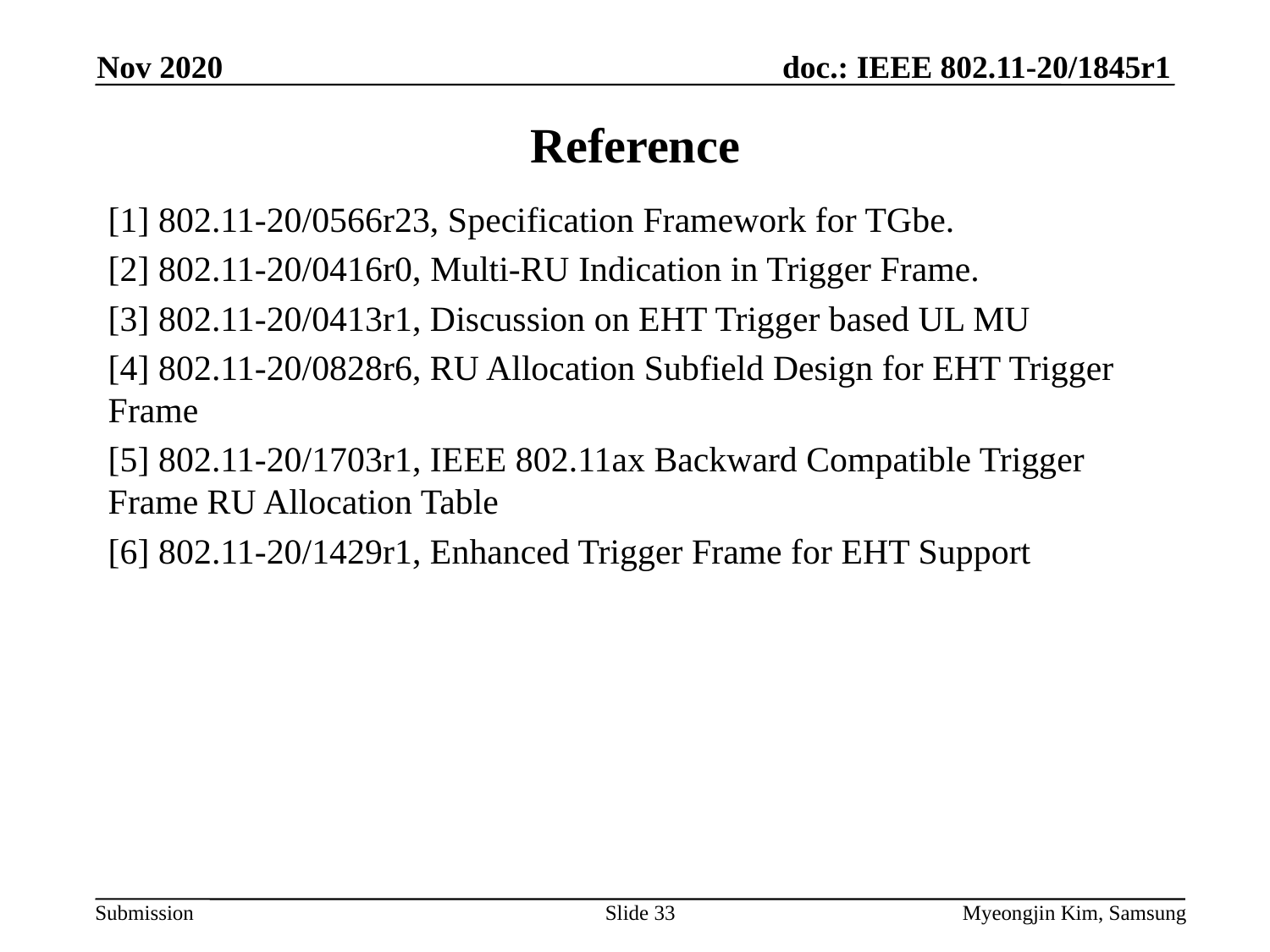

Nov 2020
# Reference
[1] 802.11-20/0566r23, Specification Framework for TGbe.
[2] 802.11-20/0416r0, Multi-RU Indication in Trigger Frame.
[3] 802.11-20/0413r1, Discussion on EHT Trigger based UL MU
[4] 802.11-20/0828r6, RU Allocation Subfield Design for EHT Trigger Frame
[5] 802.11-20/1703r1, IEEE 802.11ax Backward Compatible Trigger Frame RU Allocation Table
[6] 802.11-20/1429r1, Enhanced Trigger Frame for EHT Support

Slide 33
Myeongjin Kim, Samsung